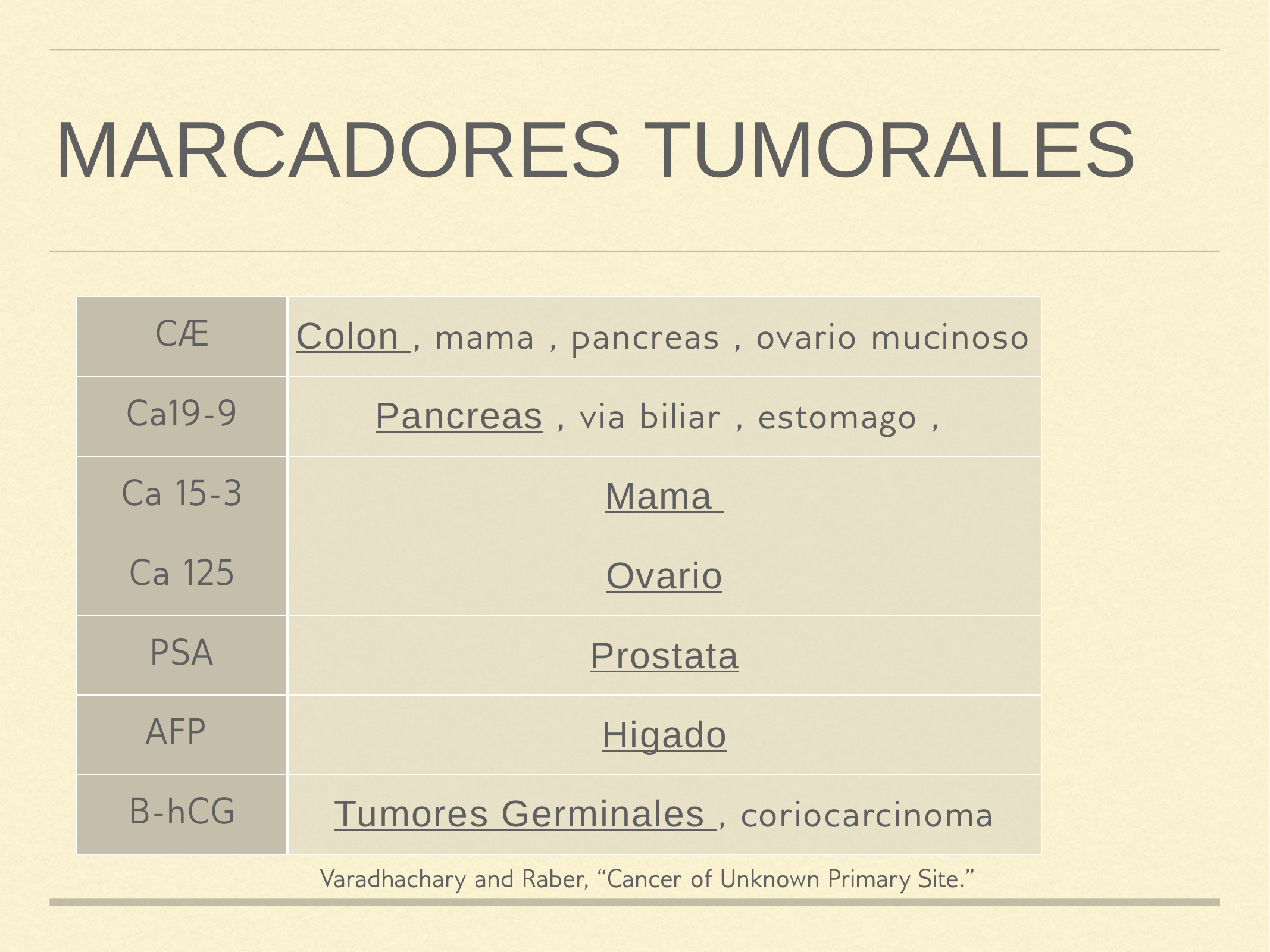

# Marcadores tumorales
| CAE | Colon , mama , pancreas , ovario mucinoso |
| --- | --- |
| Ca19-9 | Pancreas , via biliar , estomago , |
| Ca 15-3 | Mama |
| Ca 125 | Ovario |
| PSA | Prostata |
| AFP | Higado |
| B-hCG | Tumores Germinales , coriocarcinoma |
Varadhachary and Raber, “Cancer of Unknown Primary Site.”